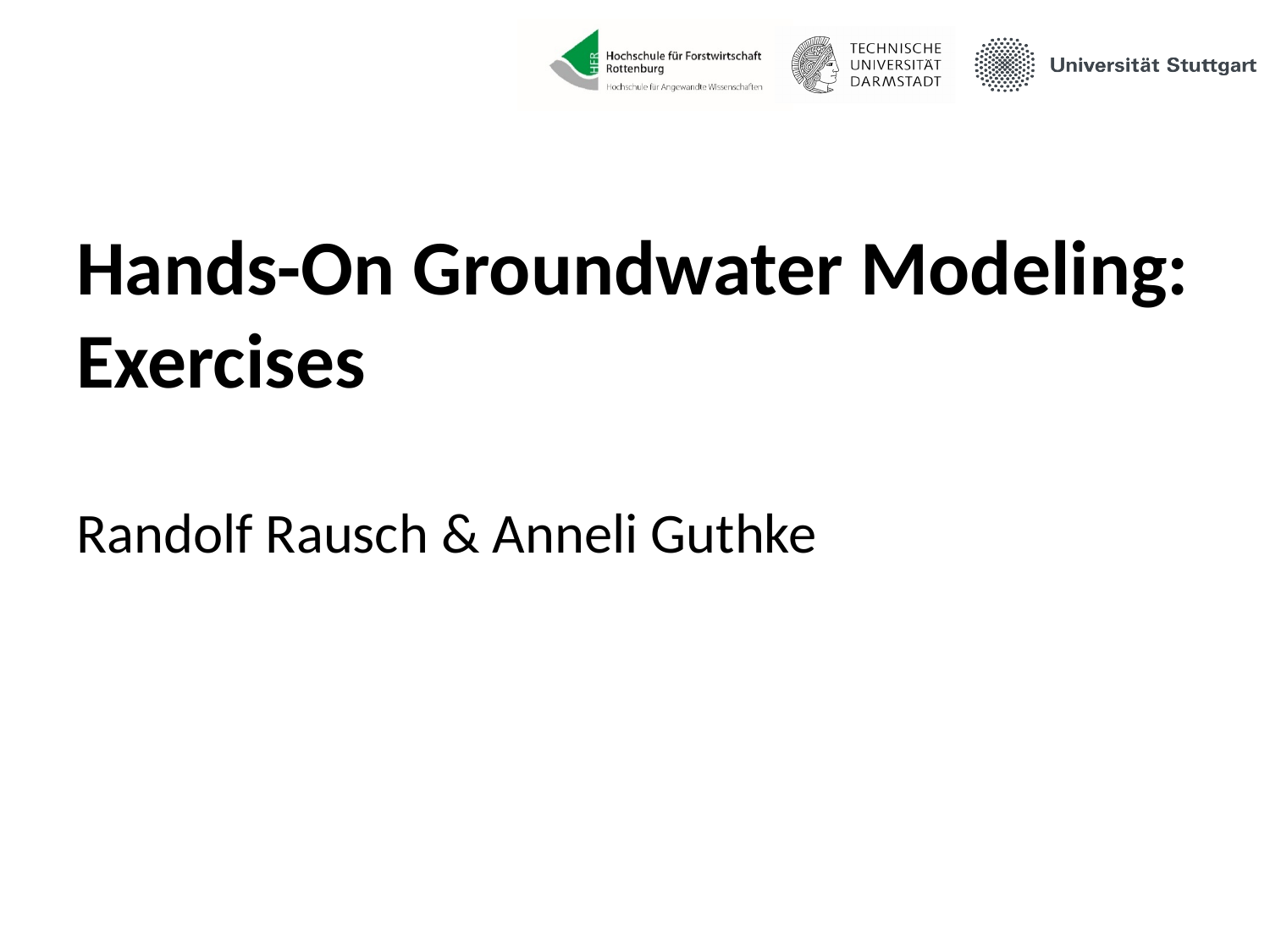

# Hands-On Groundwater Modeling: Exercises Randolf Rausch & Anneli Guthke